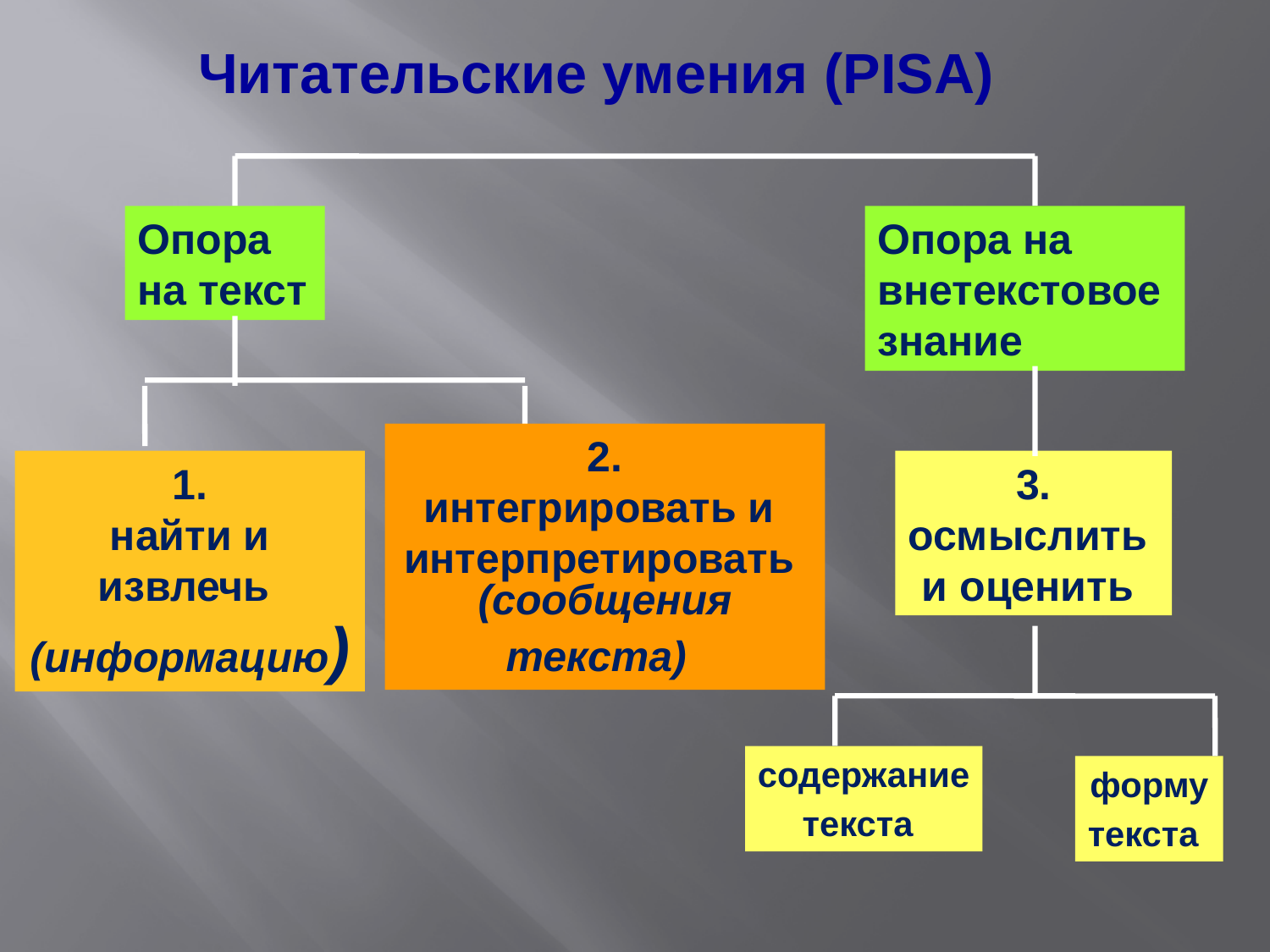

Читательские умения (PISA)

Опора на текст
Опора на внетекстовое знание

2.
интегрировать и
интерпретировать
(сообщения текста)
1.
найти и
извлечь
(информацию)
3.
осмыслить
и оценить

содержание
текста
форму
текста